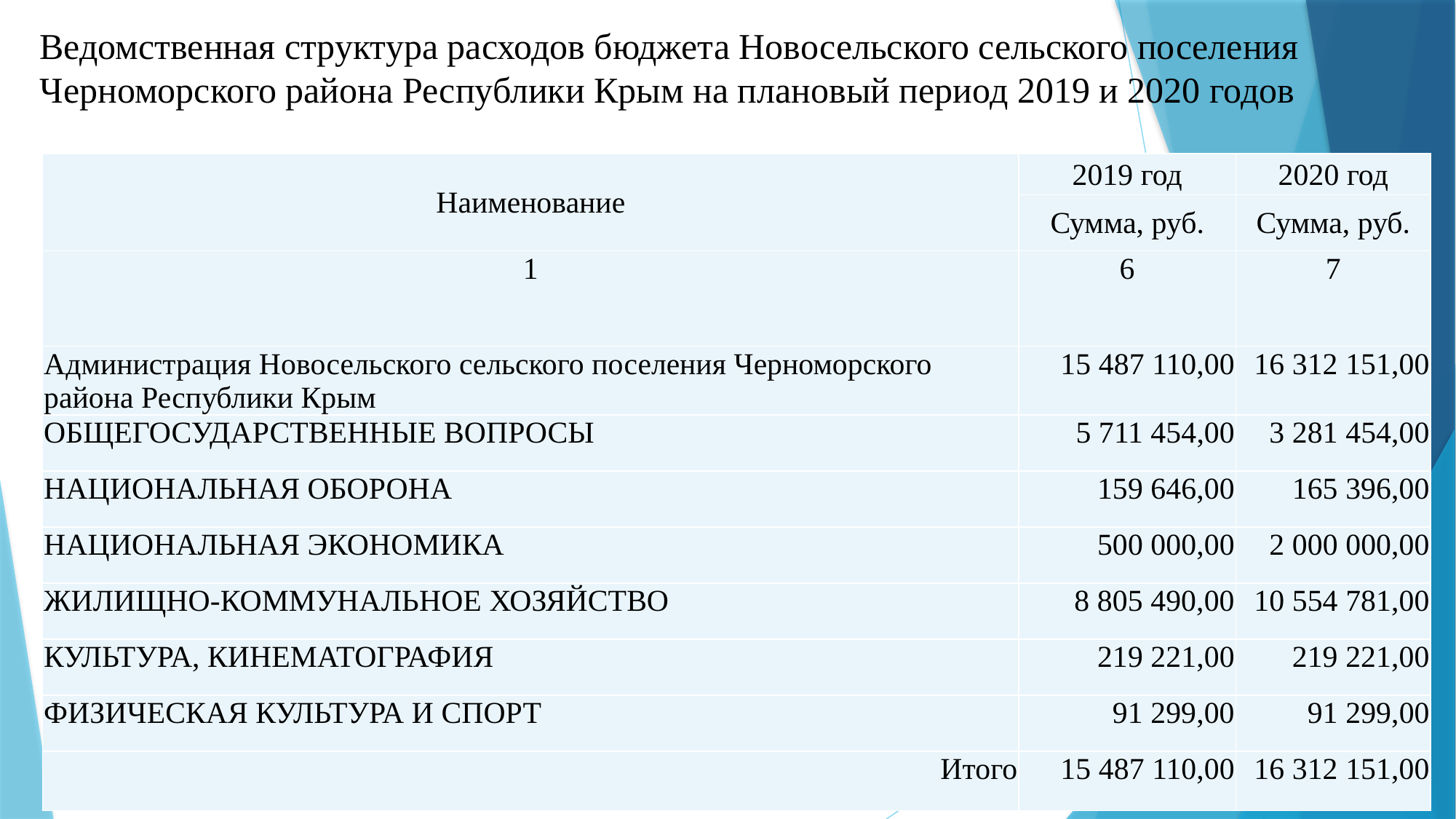

# Ведомственная структура расходов бюджета Новосельского сельского поселения Черноморского района Республики Крым на плановый период 2019 и 2020 годов
| Наименование | 2019 год | 2020 год |
| --- | --- | --- |
|  | Сумма, руб. | Сумма, руб. |
| 1 | 6 | 7 |
| Администрация Новосельского сельского поселения Черноморского района Республики Крым | 15 487 110,00 | 16 312 151,00 |
| ОБЩЕГОСУДАРСТВЕННЫЕ ВОПРОСЫ | 5 711 454,00 | 3 281 454,00 |
| НАЦИОНАЛЬНАЯ ОБОРОНА | 159 646,00 | 165 396,00 |
| НАЦИОНАЛЬНАЯ ЭКОНОМИКА | 500 000,00 | 2 000 000,00 |
| ЖИЛИЩНО-КОММУНАЛЬНОЕ ХОЗЯЙСТВО | 8 805 490,00 | 10 554 781,00 |
| КУЛЬТУРА, КИНЕМАТОГРАФИЯ | 219 221,00 | 219 221,00 |
| ФИЗИЧЕСКАЯ КУЛЬТУРА И СПОРТ | 91 299,00 | 91 299,00 |
| Итого | 15 487 110,00 | 16 312 151,00 |